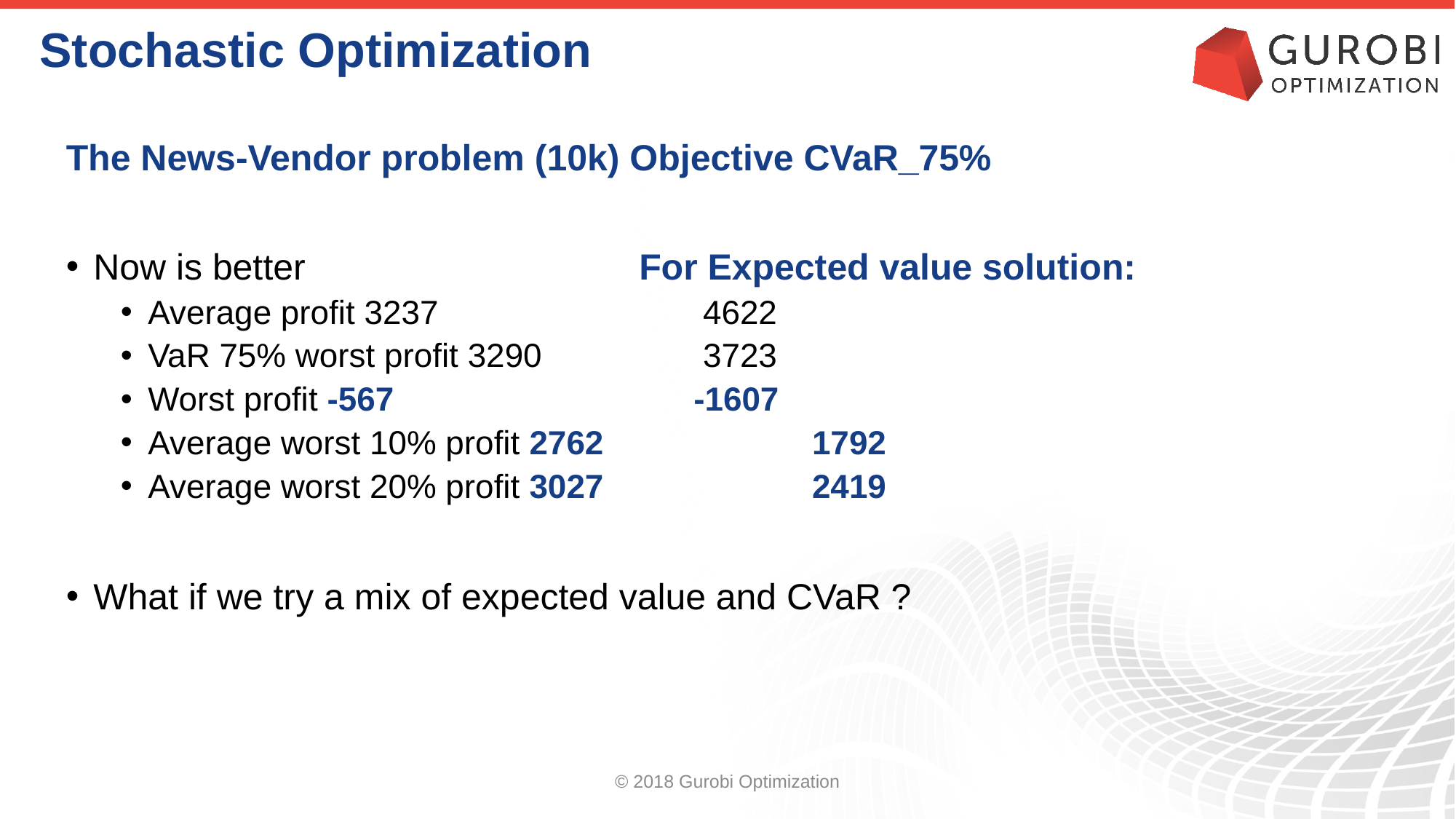

# Stochastic Optimization
The News-Vendor problem (10k) Objective CVaR_75%

Now is better				For Expected value solution:
Average profit 3237			 4622
VaR 75% worst profit 3290		 3723
Worst profit -567			-1607
Average worst 10% profit 2762		 1792
Average worst 20% profit 3027		 2419

What if we try a mix of expected value and CVaR ?
© 2018 Gurobi Optimization